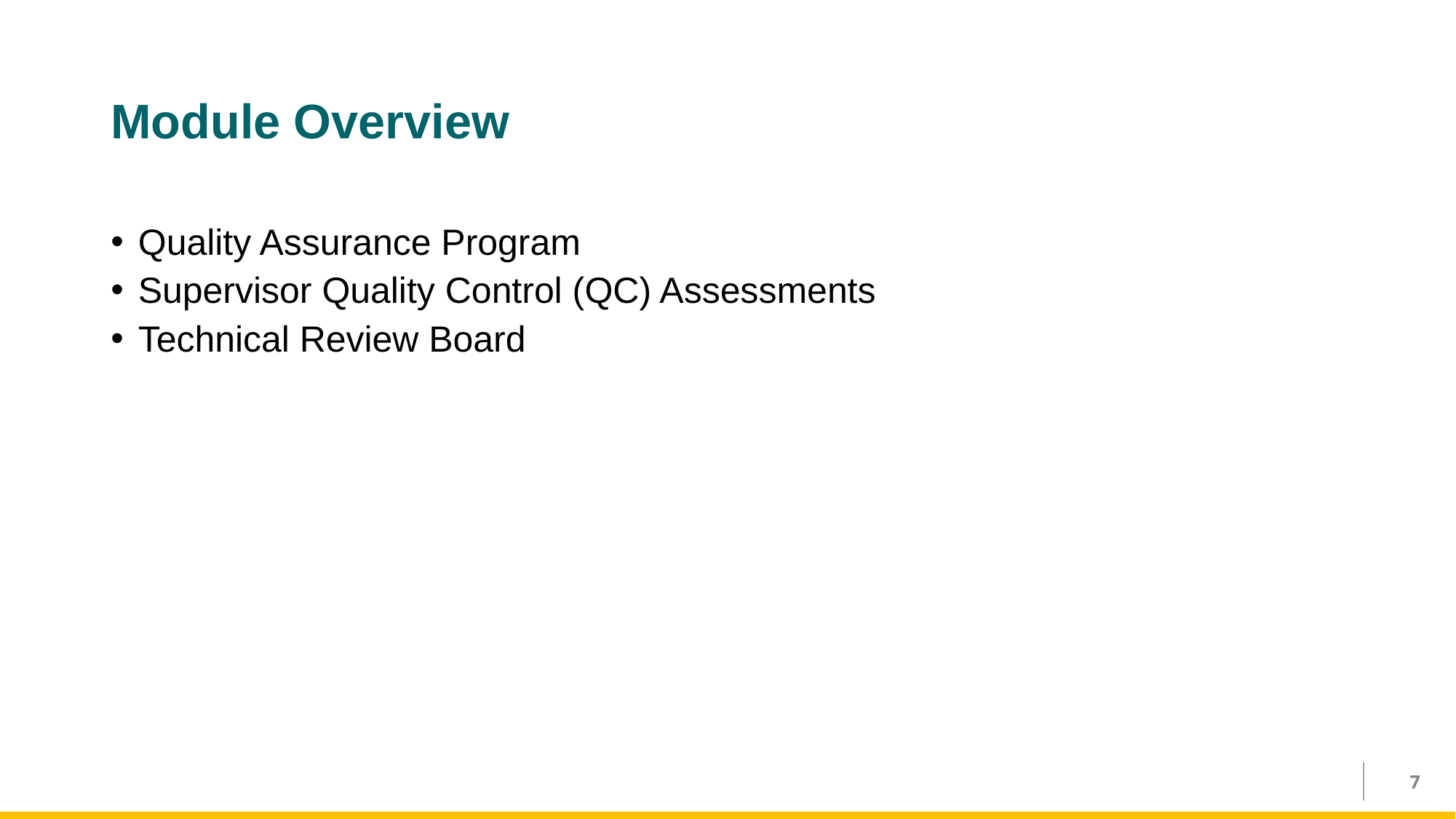

# Module Overview
Quality Assurance Program
Supervisor Quality Control (QC) Assessments
Technical Review Board